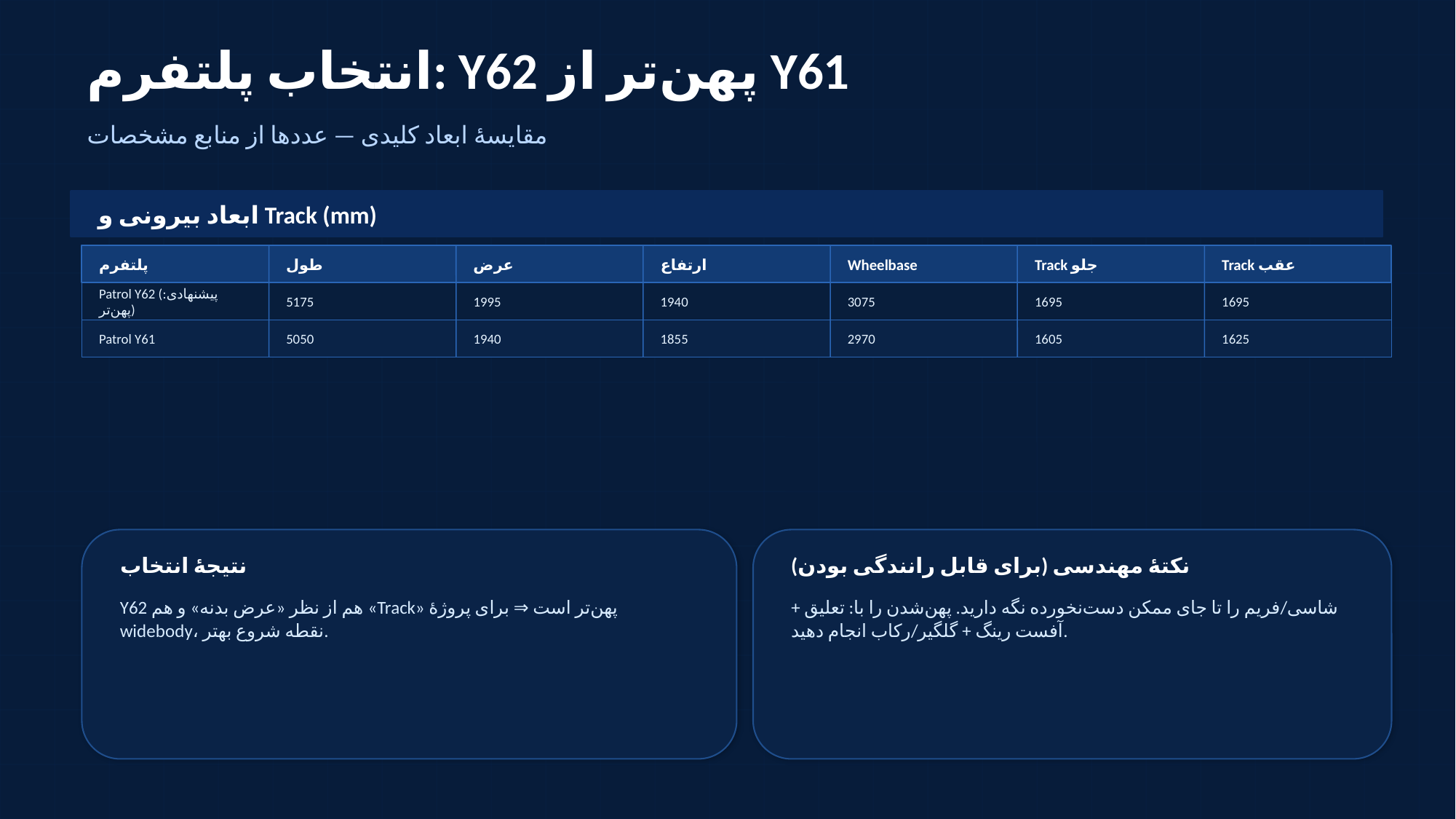

انتخاب پلتفرم: Y62 پهن‌تر از Y61

مقایسهٔ ابعاد کلیدی — عددها از منابع مشخصات

ابعاد بیرونی و Track (mm)

پلتفرم
طول
عرض
ارتفاع
Wheelbase
Track جلو
Track عقب

Patrol Y62 (پیشنهادی: پهن‌تر)
5175
1995
1940
3075
1695
1695

Patrol Y61
5050
1940
1855
2970
1605
1625

نتیجهٔ انتخاب
نکتهٔ مهندسی (برای قابل رانندگی بودن)
Y62 هم از نظر «عرض بدنه» و هم «Track» پهن‌تر است ⇒ برای پروژهٔ widebody، نقطه شروع بهتر.
شاسی/فریم را تا جای ممکن دست‌نخورده نگه دارید. پهن‌شدن را با: تعلیق + آفست رینگ + گلگیر/رکاب انجام دهید.